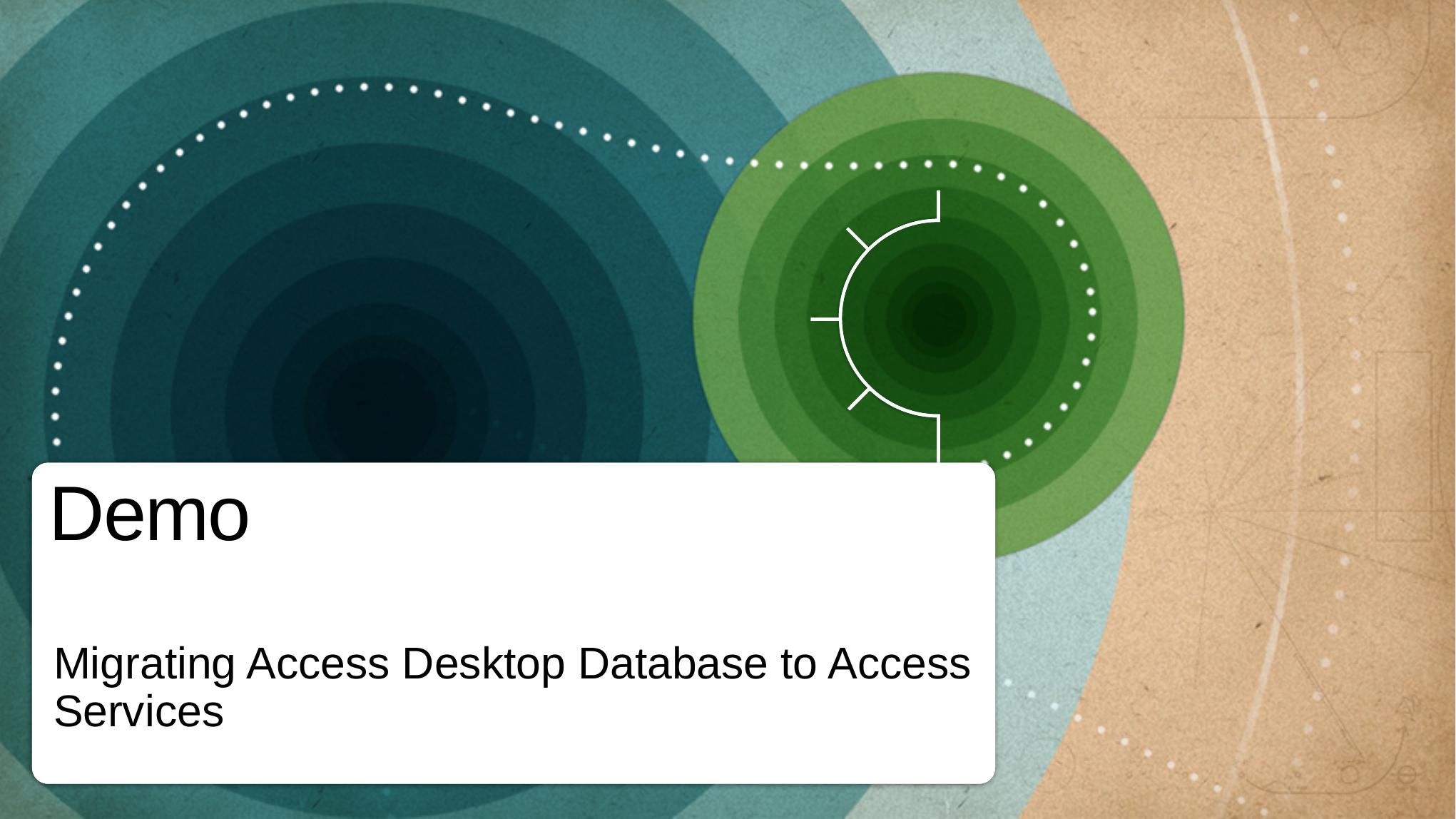

# Demo
Migrating Access Desktop Database to Access Services